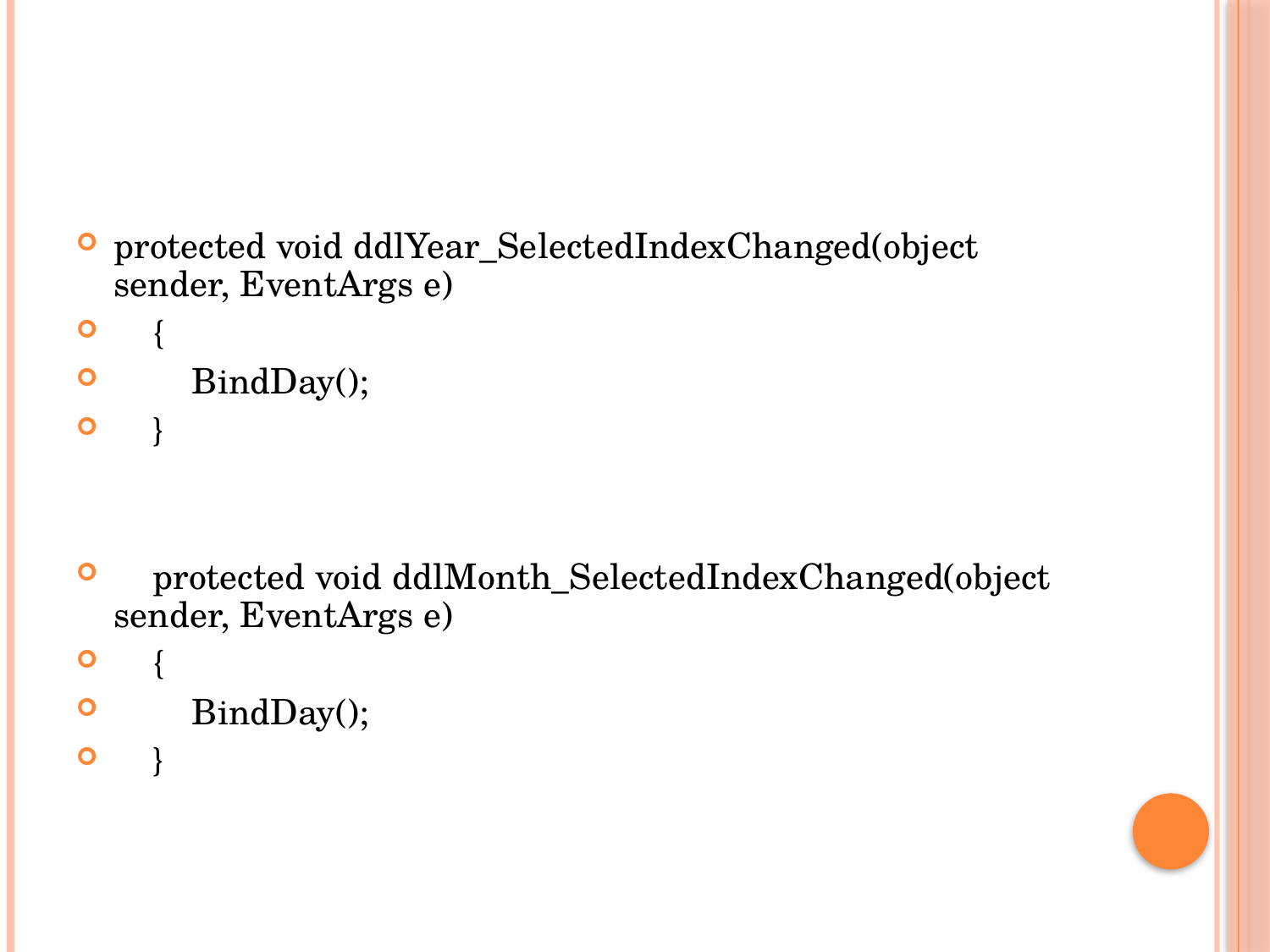

#
protected void ddlYear_SelectedIndexChanged(object sender, EventArgs e)
    {
        BindDay();
    }

    protected void ddlMonth_SelectedIndexChanged(object sender, EventArgs e)
    {
        BindDay();
    }

34